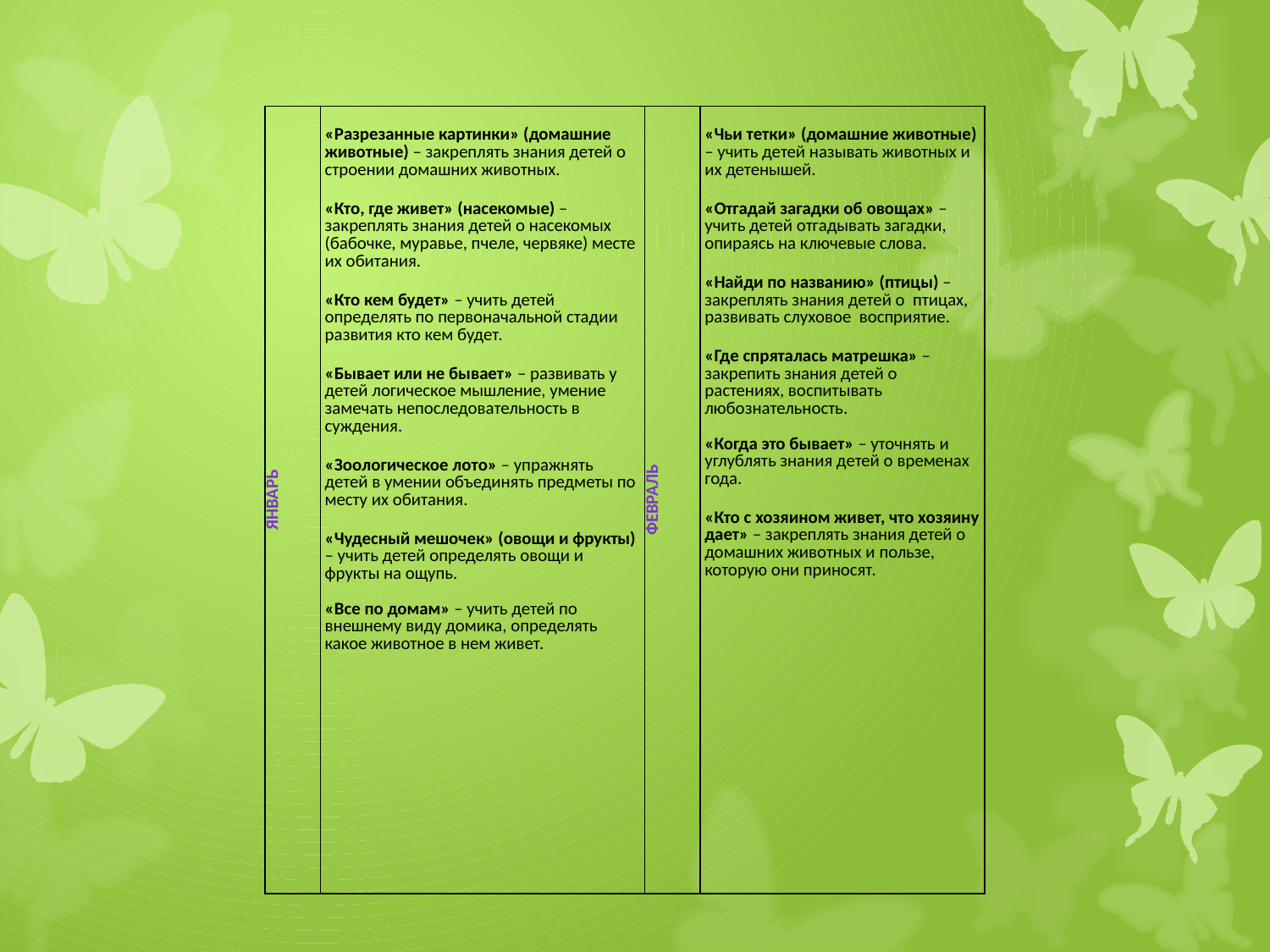

| ЯНВАРЬ | «Разрезанные картинки» (домашние животные) – закреплять знания детей о строении домашних животных.   «Кто, где живет» (насекомые) – закреплять знания детей о насекомых (бабочке, муравье, пчеле, червяке) месте их обитания.   «Кто кем будет» – учить детей определять по первоначальной стадии развития кто кем будет.   «Бывает или не бывает» – развивать у детей логическое мышление, умение замечать непоследовательность в суждения.   «Зоологическое лото» – упражнять детей в умении объединять предметы по месту их обитания.   «Чудесный мешочек» (овощи и фрукты) – учить детей определять овощи и фрукты на ощупь. «Все по домам» – учить детей по внешнему виду домика, определять какое животное в нем живет. | ФЕВРАЛЬ | «Чьи тетки» (домашние животные) – учить детей называть животных и их детенышей.   «Отгадай загадки об овощах» – учить детей отгадывать загадки, опираясь на ключевые слова.   «Найди по названию» (птицы) – закреплять знания детей о птицах, развивать слуховое восприятие.   «Где спряталась матрешка» – закрепить знания детей о растениях, воспитывать любознательность.   «Когда это бывает» – уточнять и углублять знания детей о временах года.   «Кто с хозяином живет, что хозяину дает» – закреплять знания детей о домашних животных и пользе, которую они приносят. |
| --- | --- | --- | --- |